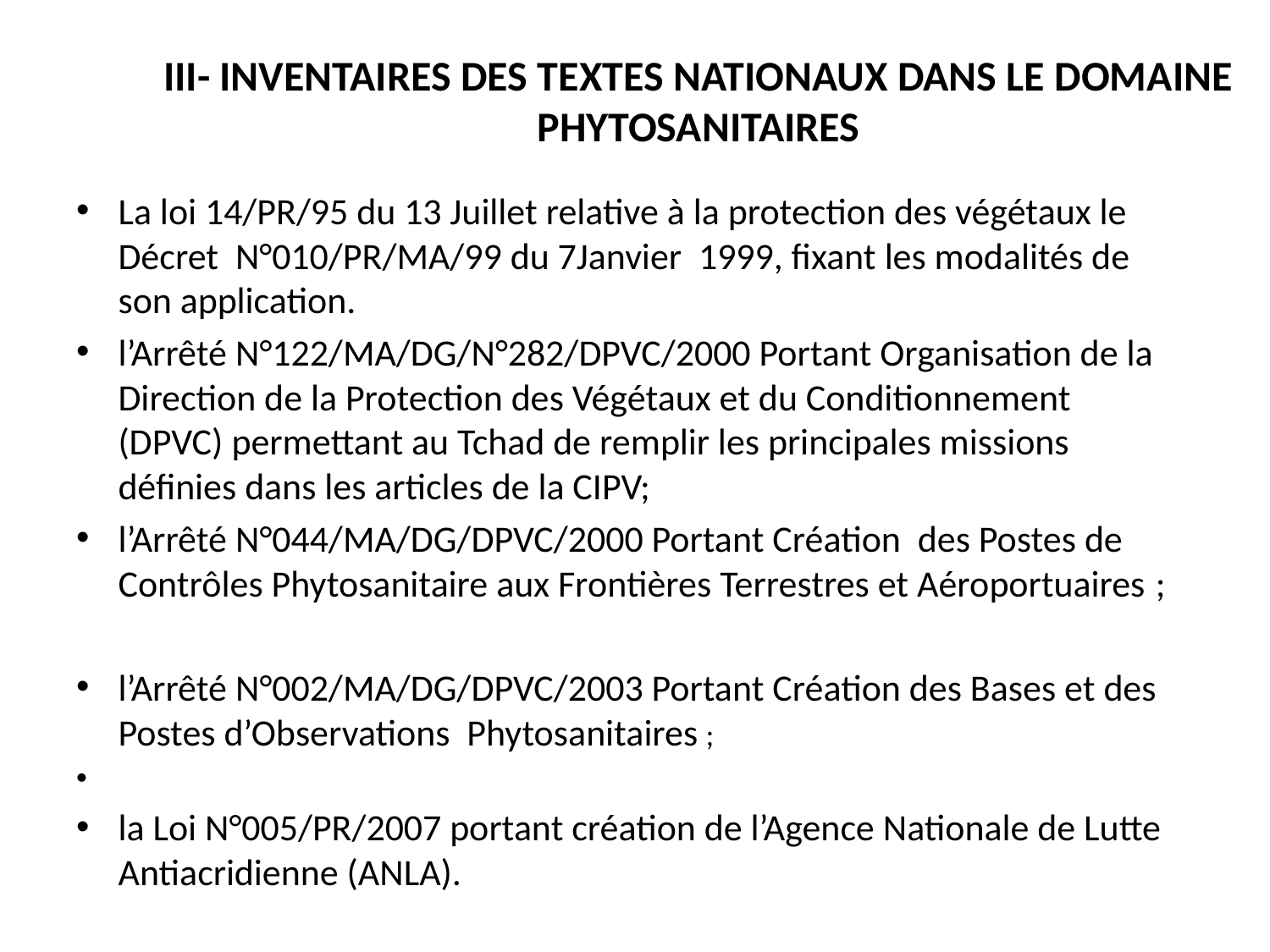

# III- INVENTAIRES DES TEXTES NATIONAUX DANS LE DOMAINE PHYTOSANITAIRES

La loi 14/PR/95 du 13 Juillet relative à la protection des végétaux le Décret  N°010/PR/MA/99 du 7Janvier  1999, fixant les modalités de son application.
l’Arrêté N°122/MA/DG/N°282/DPVC/2000 Portant Organisation de la Direction de la Protection des Végétaux et du Conditionnement (DPVC) permettant au Tchad de remplir les principales missions définies dans les articles de la CIPV;
l’Arrêté N°044/MA/DG/DPVC/2000 Portant Création  des Postes de Contrôles Phytosanitaire aux Frontières Terrestres et Aéroportuaires ;

l’Arrêté N°002/MA/DG/DPVC/2003 Portant Création des Bases et des Postes d’Observations  Phytosanitaires ;

la Loi N°005/PR/2007 portant création de l’Agence Nationale de Lutte Antiacridienne (ANLA).